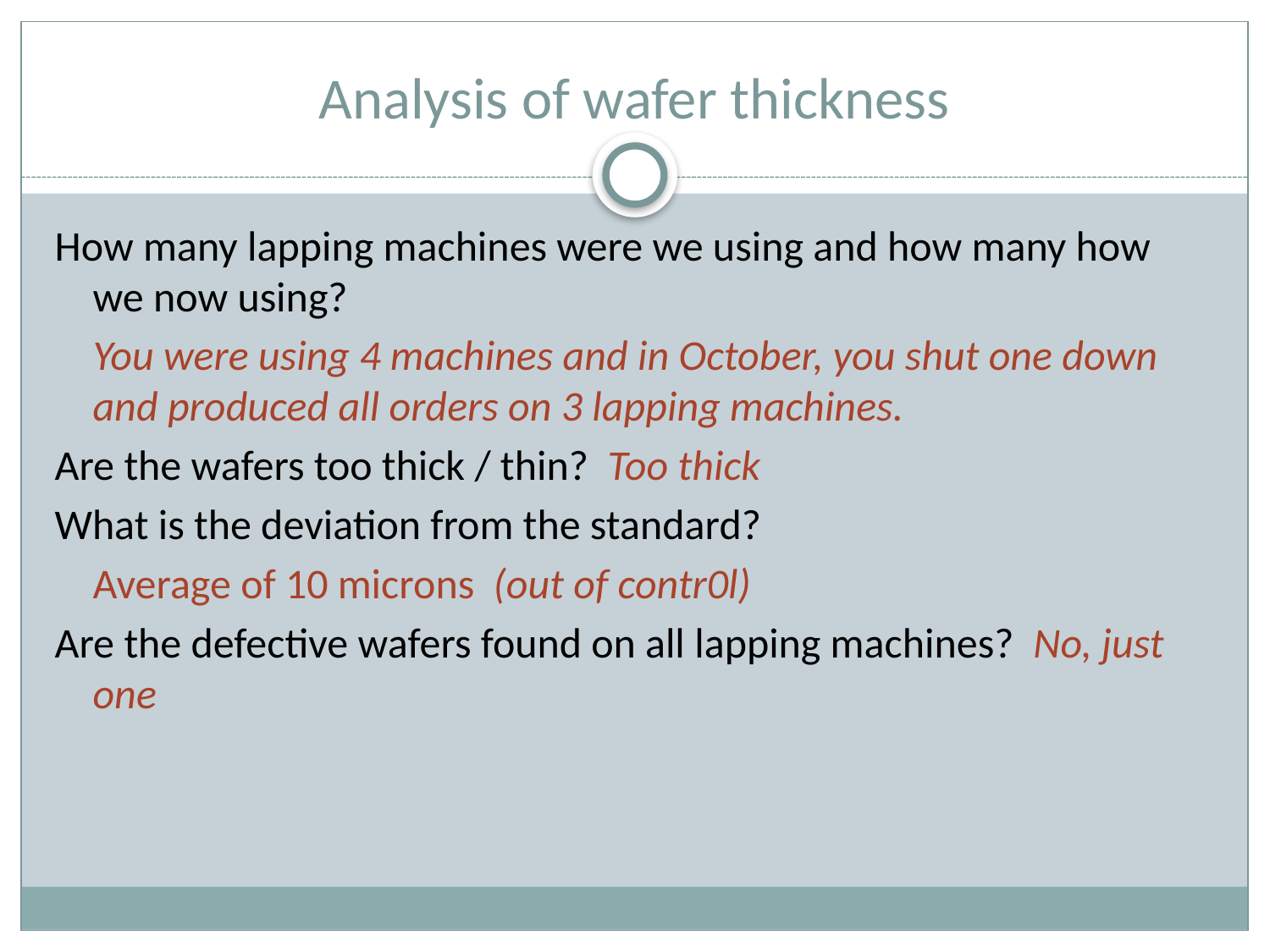

# Analysis of wafer thickness
How many lapping machines were we using and how many how we now using?
	You were using 4 machines and in October, you shut one down and produced all orders on 3 lapping machines.
Are the wafers too thick / thin?  Too thick
What is the deviation from the standard?
	Average of 10 microns  (out of contr0l)
Are the defective wafers found on all lapping machines?  No, just one